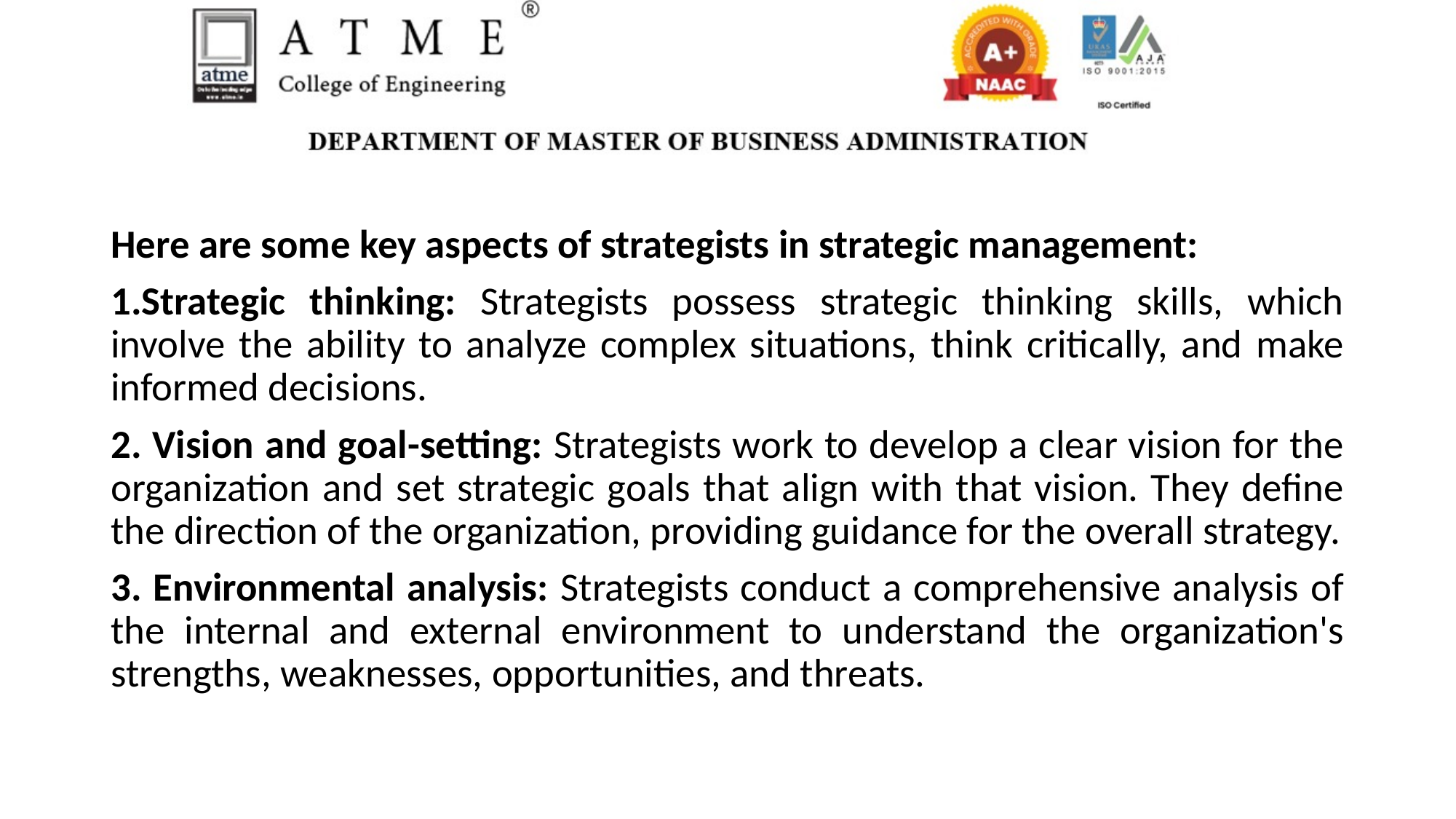

Here are some key aspects of strategists in strategic management:
1.Strategic thinking: Strategists possess strategic thinking skills, which involve the ability to analyze complex situations, think critically, and make informed decisions.
2. Vision and goal-setting: Strategists work to develop a clear vision for the organization and set strategic goals that align with that vision. They define the direction of the organization, providing guidance for the overall strategy.
3. Environmental analysis: Strategists conduct a comprehensive analysis of the internal and external environment to understand the organization's strengths, weaknesses, opportunities, and threats.